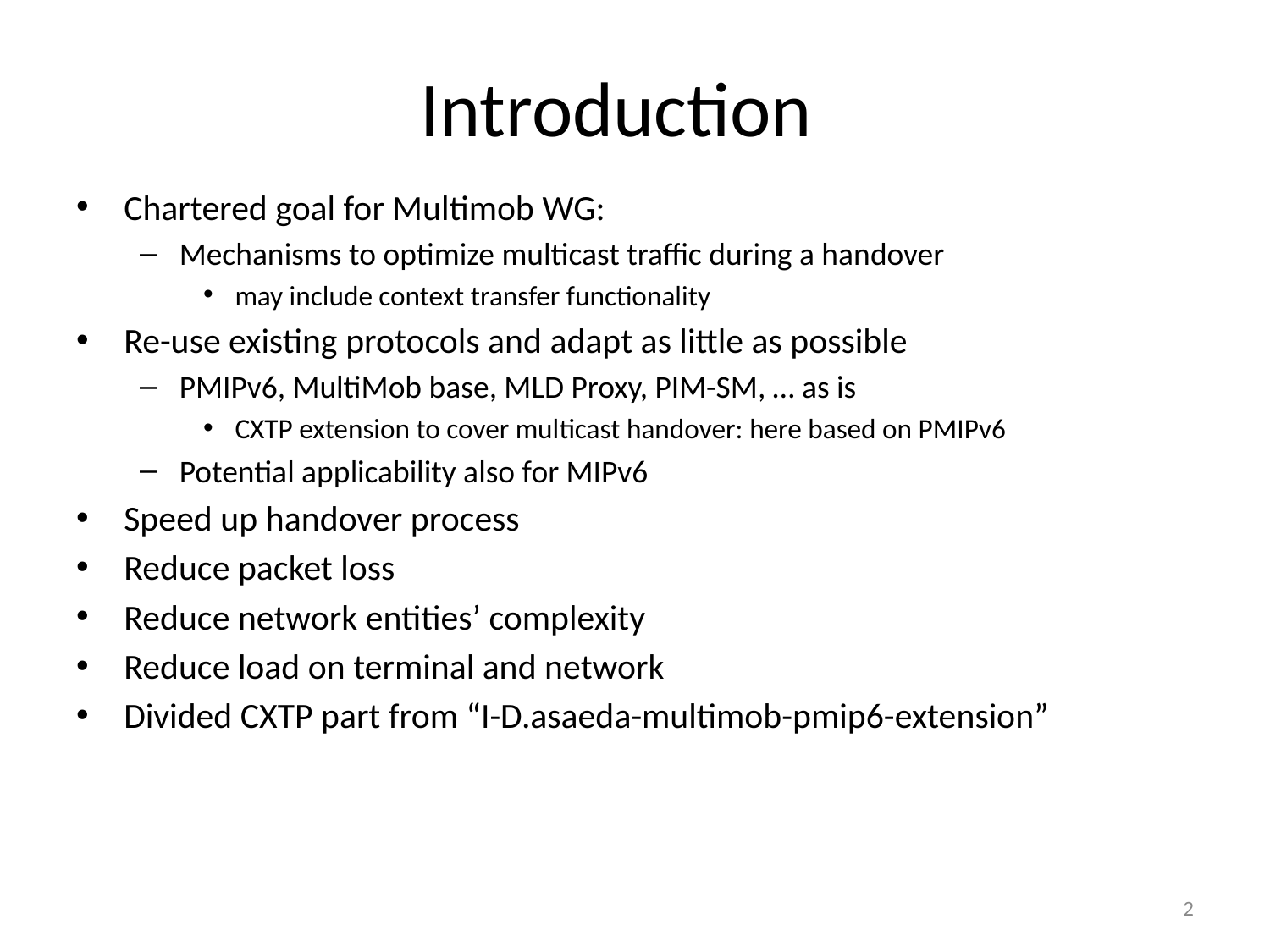

Introduction
Chartered goal for Multimob WG:
Mechanisms to optimize multicast traffic during a handover
may include context transfer functionality
Re-use existing protocols and adapt as little as possible
PMIPv6, MultiMob base, MLD Proxy, PIM-SM, … as is
CXTP extension to cover multicast handover: here based on PMIPv6
Potential applicability also for MIPv6
Speed up handover process
Reduce packet loss
Reduce network entities’ complexity
Reduce load on terminal and network
Divided CXTP part from “I-D.asaeda-multimob-pmip6-extension”
2